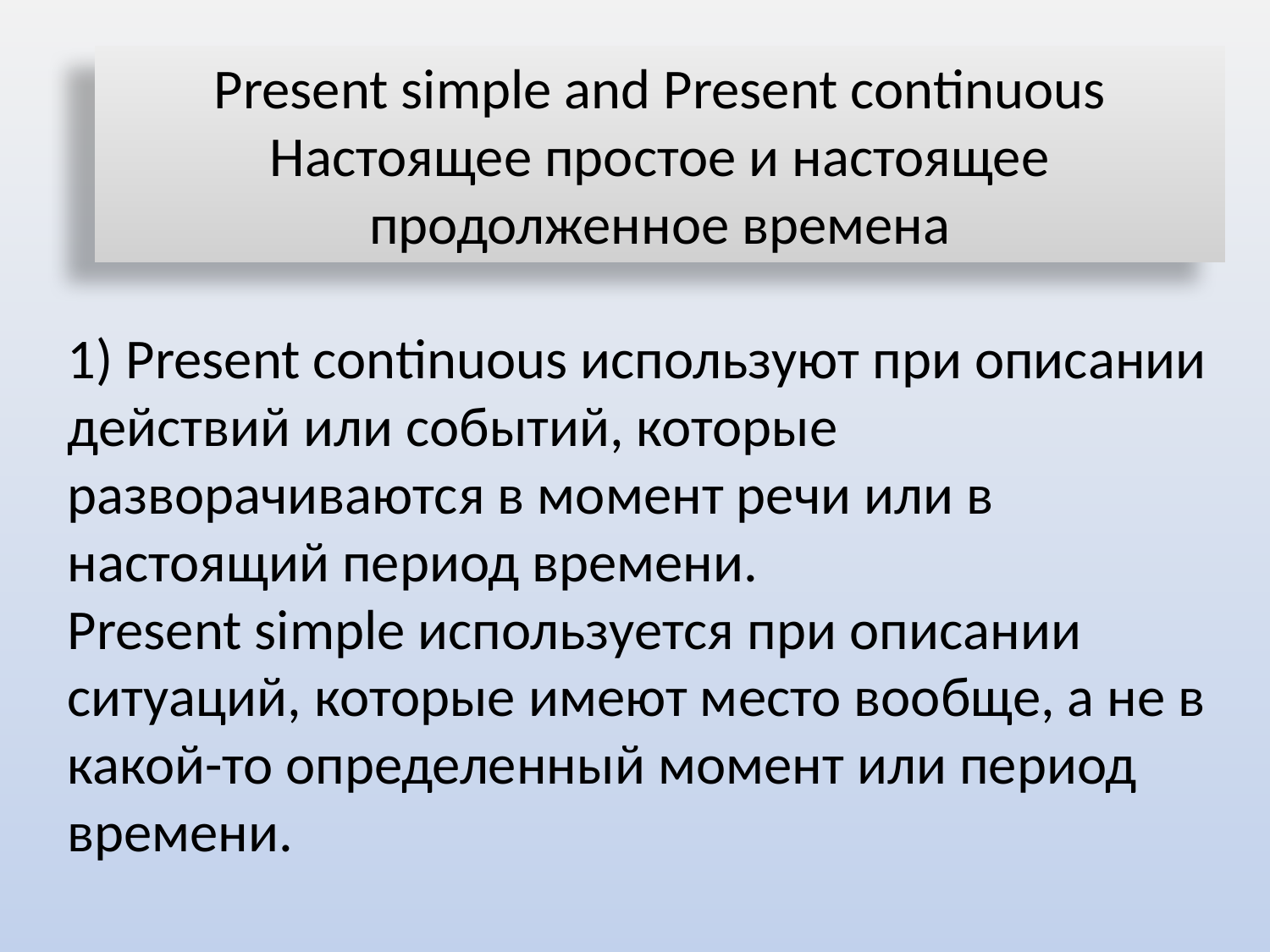

Present simple and Present continuous Настоящее простое и настоящее продолженное времена
1) Present continuous используют при описании действий или событий, которые разворачиваются в момент речи или в настоящий период времени.
Present simple используется при описании ситуаций, которые имеют место вообще, а не в какой-то определенный момент или период времени.